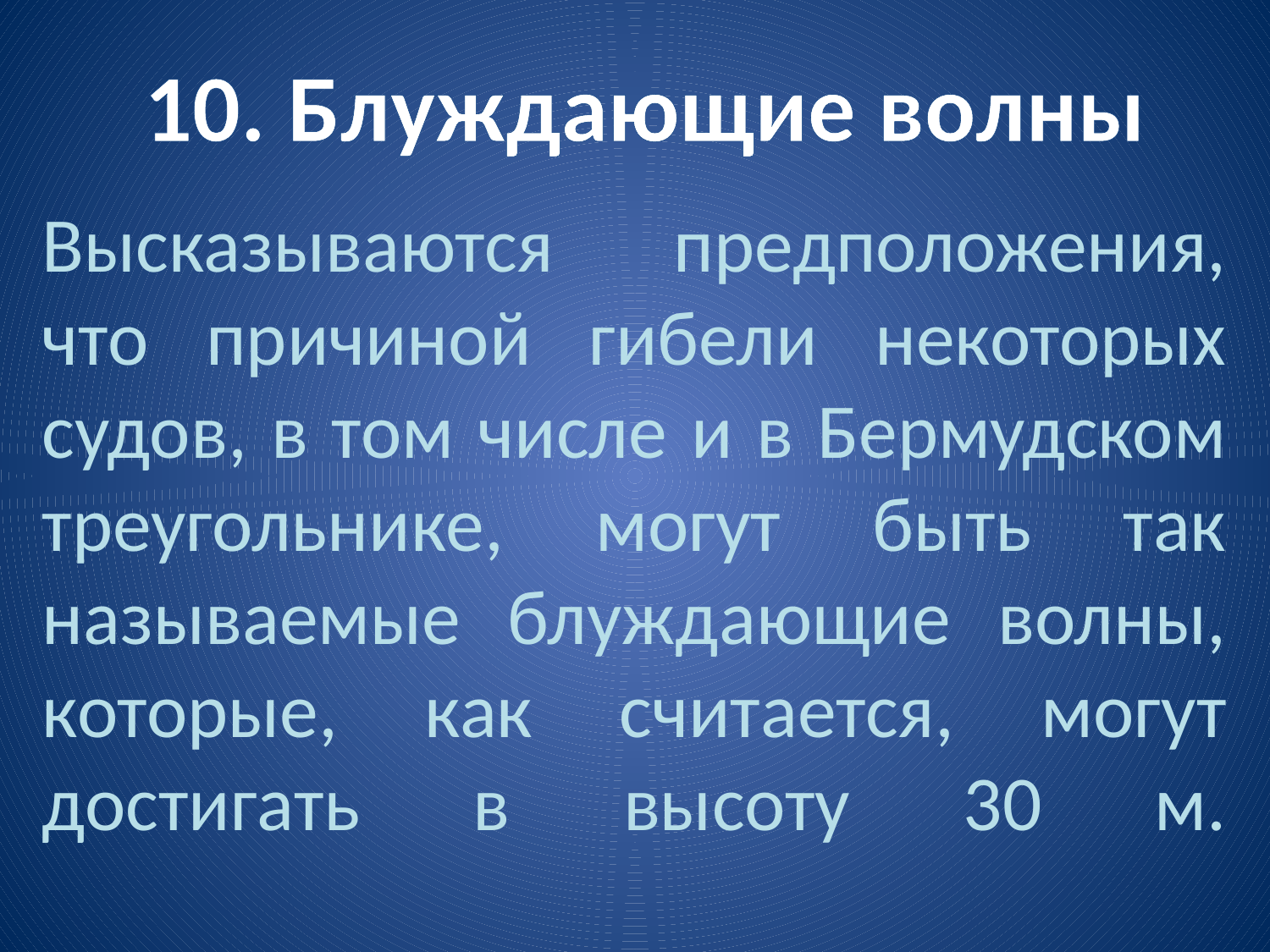

10. Блуждающие волны
Высказываются предположения, что причиной гибели некоторых судов, в том числе и в Бермудском треугольнике, могут быть так называемые блуждающие волны, которые, как считается, могут достигать в высоту 30 м.